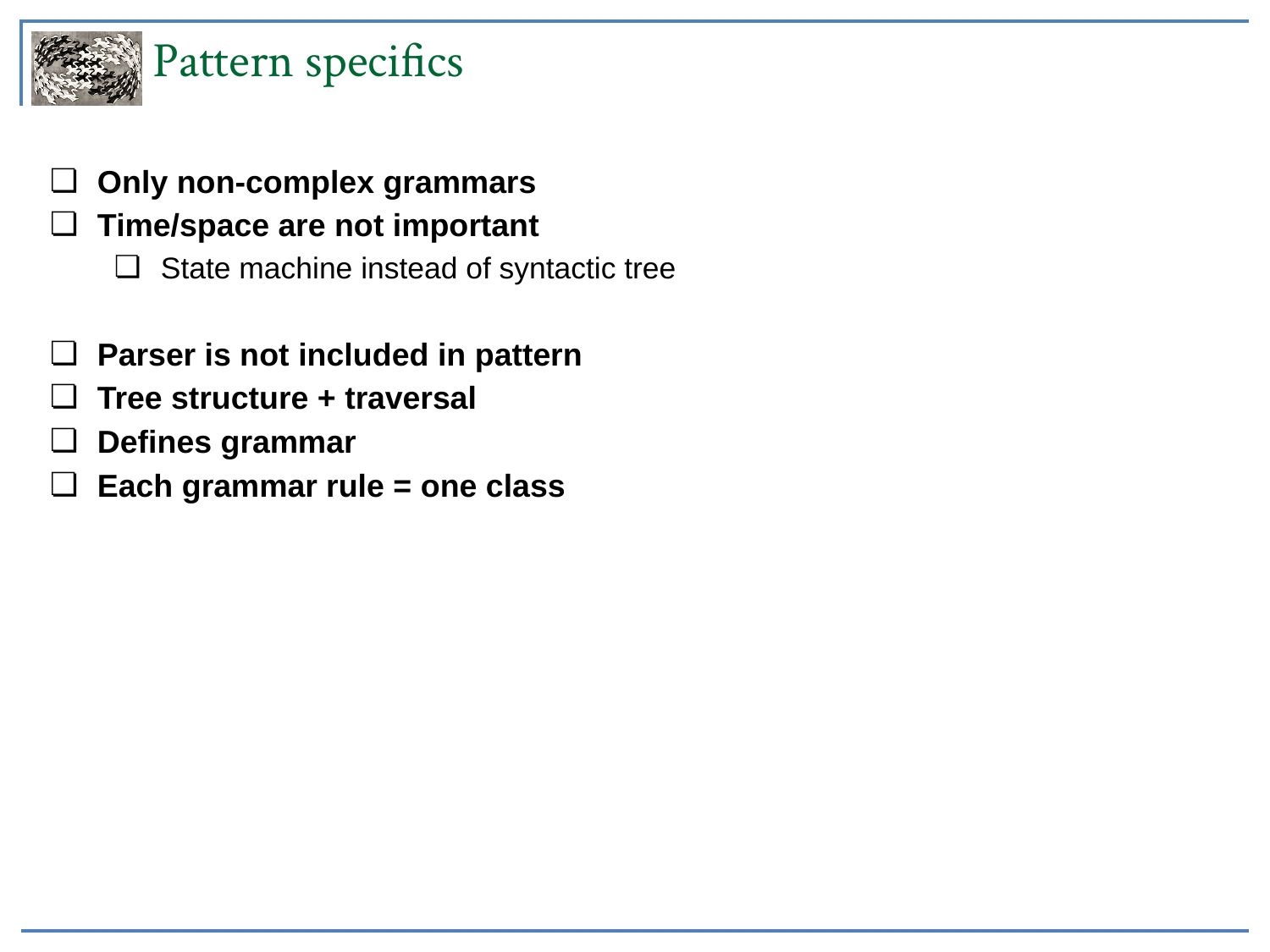

Pattern specifics
Only non-complex grammars
Time/space are not important
State machine instead of syntactic tree

Parser is not included in pattern
Tree structure + traversal
Defines grammar
Each grammar rule = one class